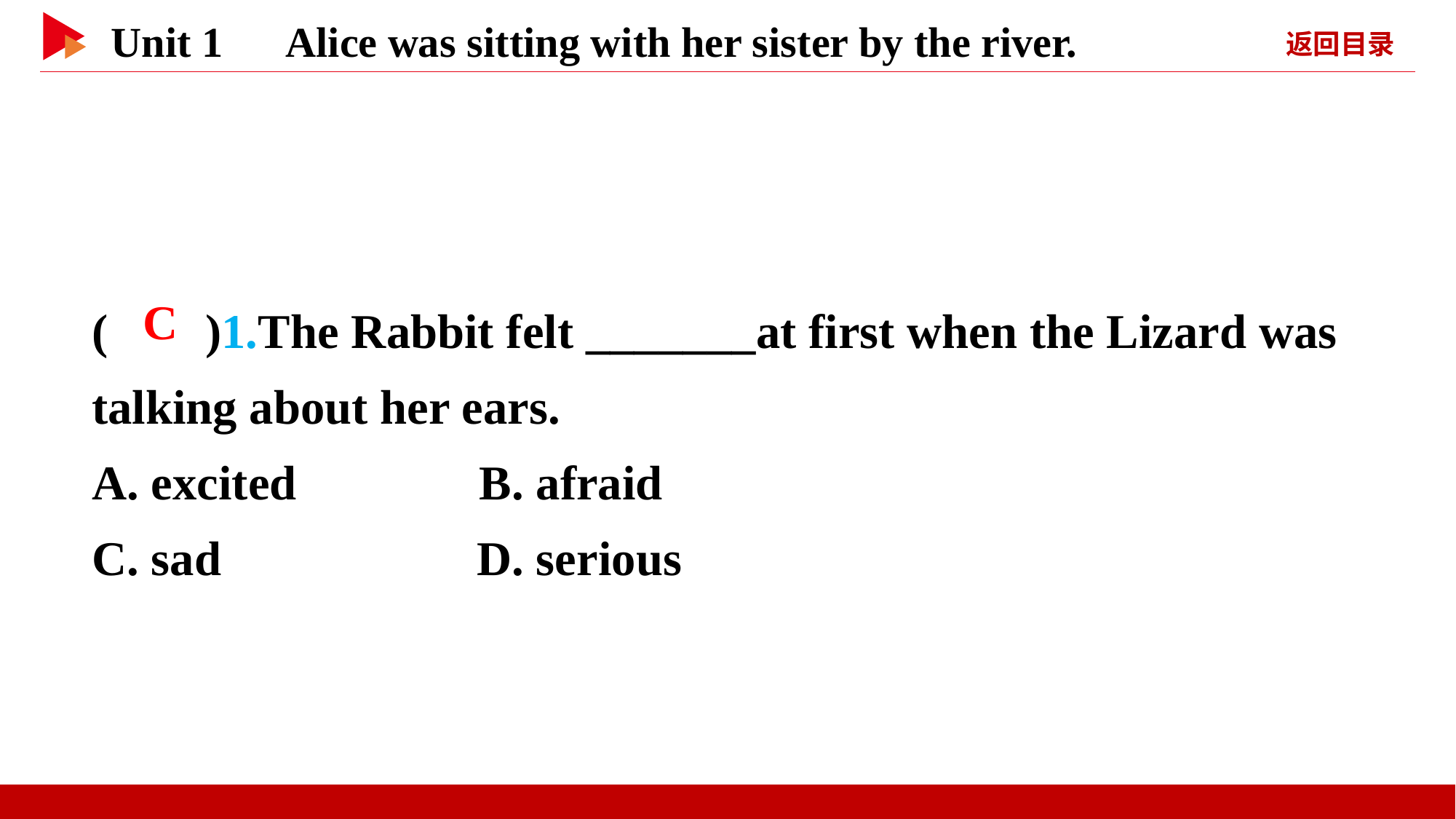

(        )1.The Rabbit felt _______at first when the Lizard was talking about her ears.
A. excited               B. afraid
C. sad                     D. serious
   C